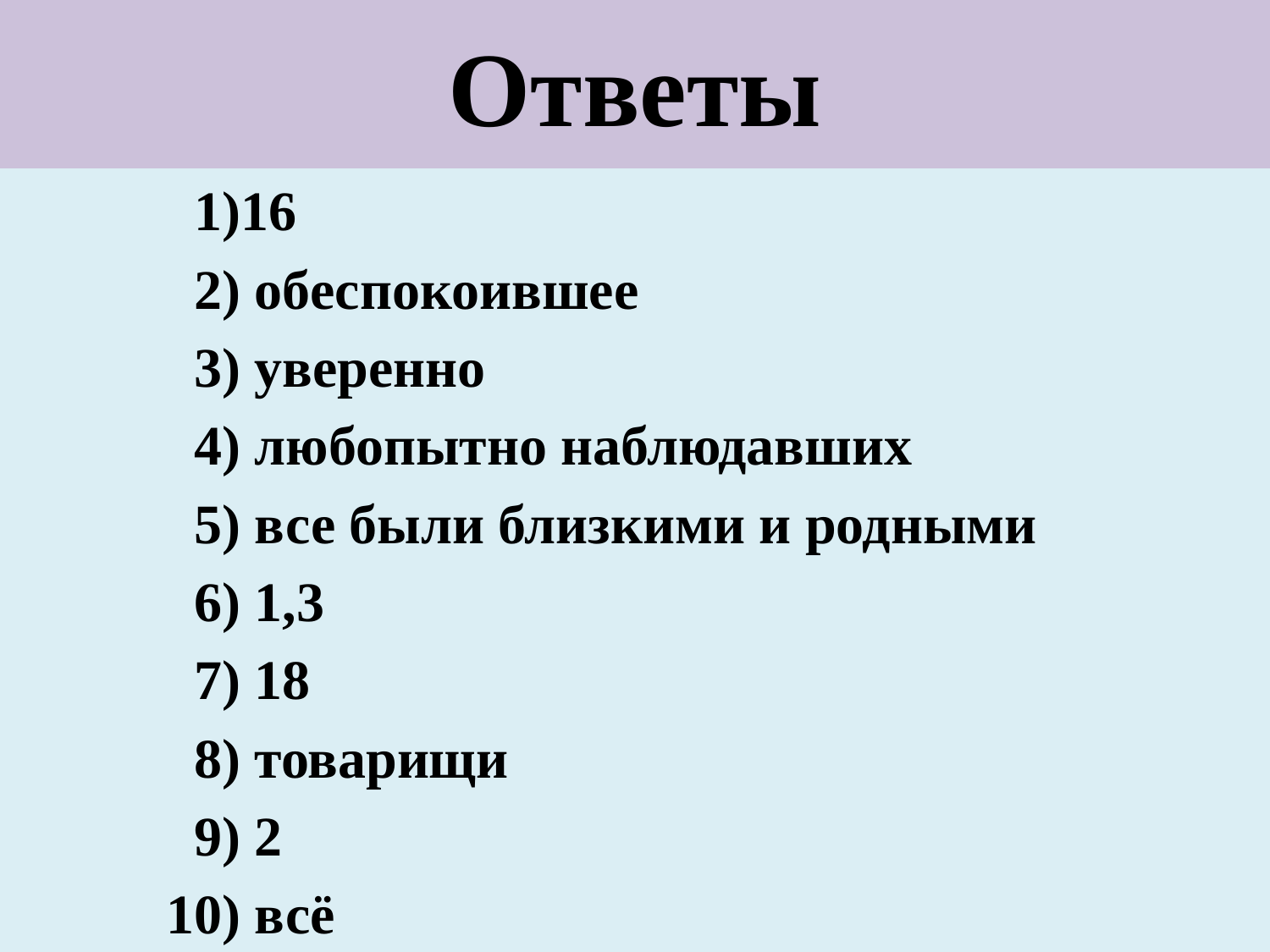

# Ответы
             1)16
             2) обеспокоившее
             3) уверенно
             4) любопытно наблюдавших
             5) все были близкими и родными
             6) 1,3
             7) 18
             8) товарищи
             9) 2
           10) всё